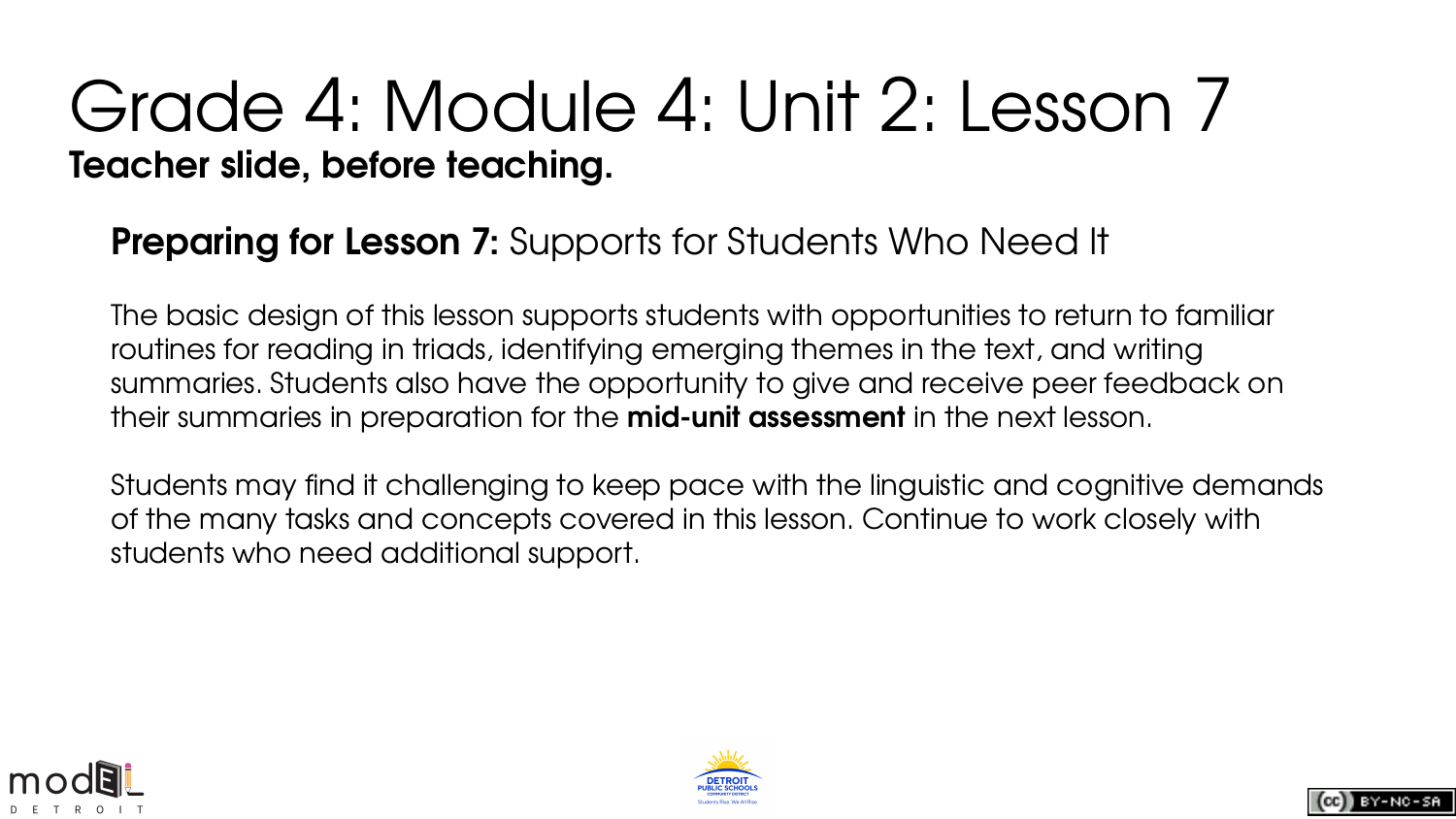

# Grade 4: Module 4: Unit 2: Lesson 7
Teacher slide, before teaching.
Preparing for Lesson 7: Supports for Students Who Need It
The basic design of this lesson supports students with opportunities to return to familiar routines for reading in triads, identifying emerging themes in the text, and writing summaries. Students also have the opportunity to give and receive peer feedback on their summaries in preparation for the mid-unit assessment in the next lesson.
Students may find it challenging to keep pace with the linguistic and cognitive demands of the many tasks and concepts covered in this lesson. Continue to work closely with students who need additional support.